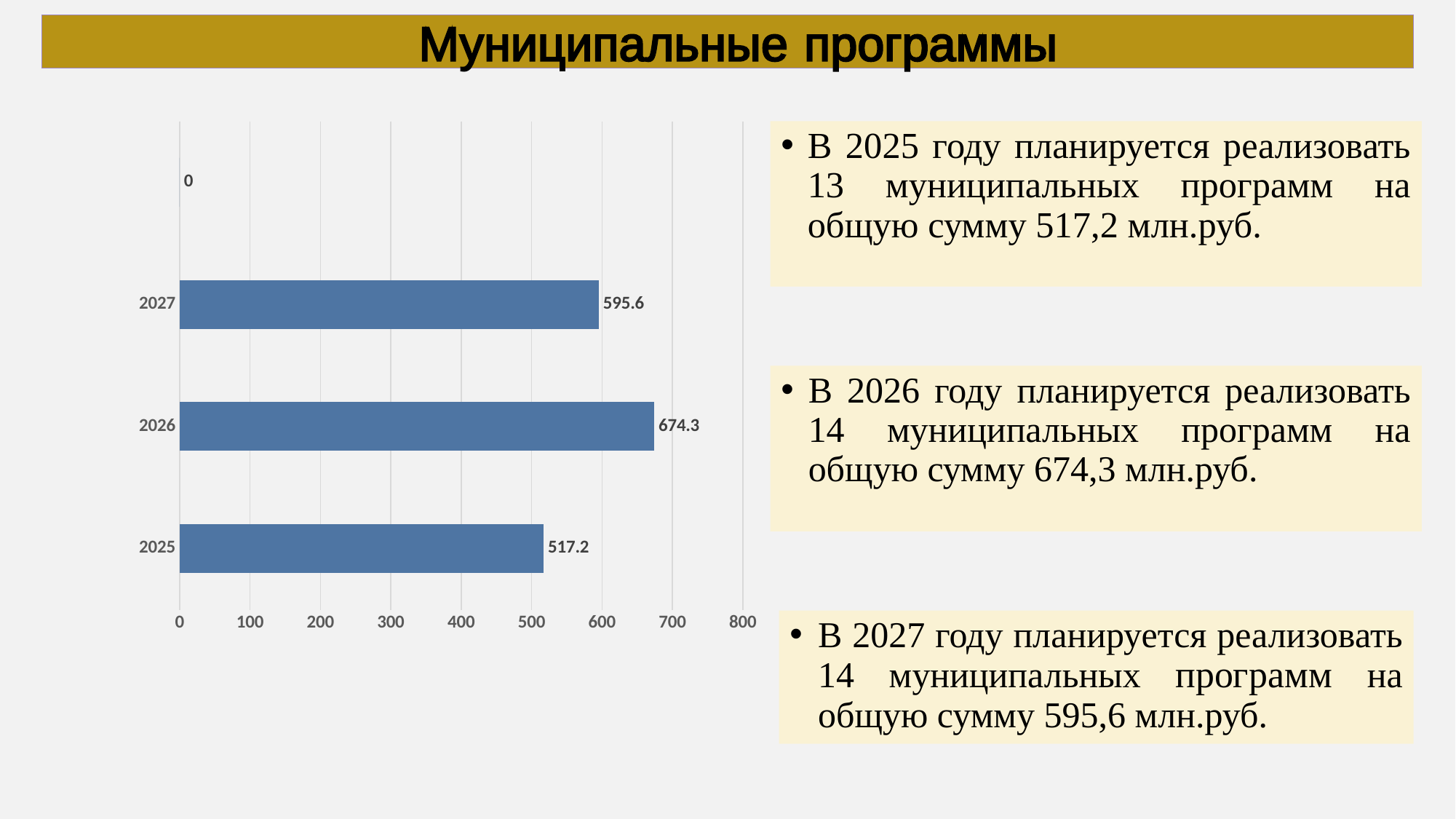

Муниципальные программы

### Chart

| Category | МЛН.РУБ. |
|---|---|
| 2025 | 517.2 |
| 2026 | 674.3 |
| 2027 | 595.6 |
|  | None |
В 2025 году планируется реализовать 13 муниципальных программ на общую сумму 517,2 млн.руб.

В 2026 году планируется реализовать 14 муниципальных программ на общую сумму 674,3 млн.руб.

В 2027 году планируется реализовать 14 муниципальных программ на общую сумму 595,6 млн.руб.